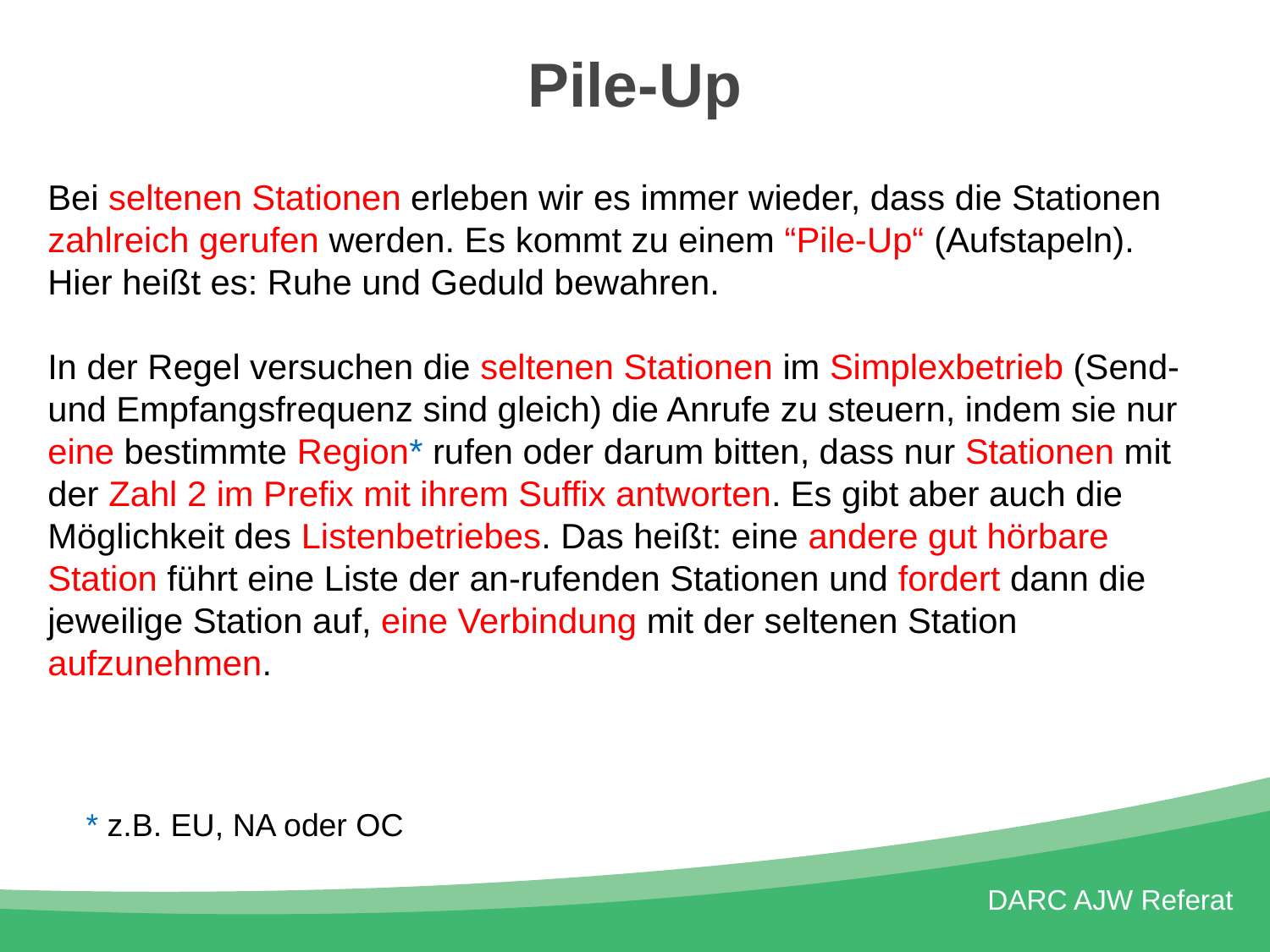

# Pile-Up
Bei seltenen Stationen erleben wir es immer wieder, dass die Stationen zahlreich gerufen werden. Es kommt zu einem “Pile-Up“ (Aufstapeln). Hier heißt es: Ruhe und Geduld bewahren.
In der Regel versuchen die seltenen Stationen im Simplexbetrieb (Send- und Empfangsfrequenz sind gleich) die Anrufe zu steuern, indem sie nur eine bestimmte Region* rufen oder darum bitten, dass nur Stationen mit der Zahl 2 im Prefix mit ihrem Suffix antworten. Es gibt aber auch die Möglichkeit des Listenbetriebes. Das heißt: eine andere gut hörbare Station führt eine Liste der an-rufenden Stationen und fordert dann die jeweilige Station auf, eine Verbindung mit der seltenen Station aufzunehmen.
* z.B. EU, NA oder OC